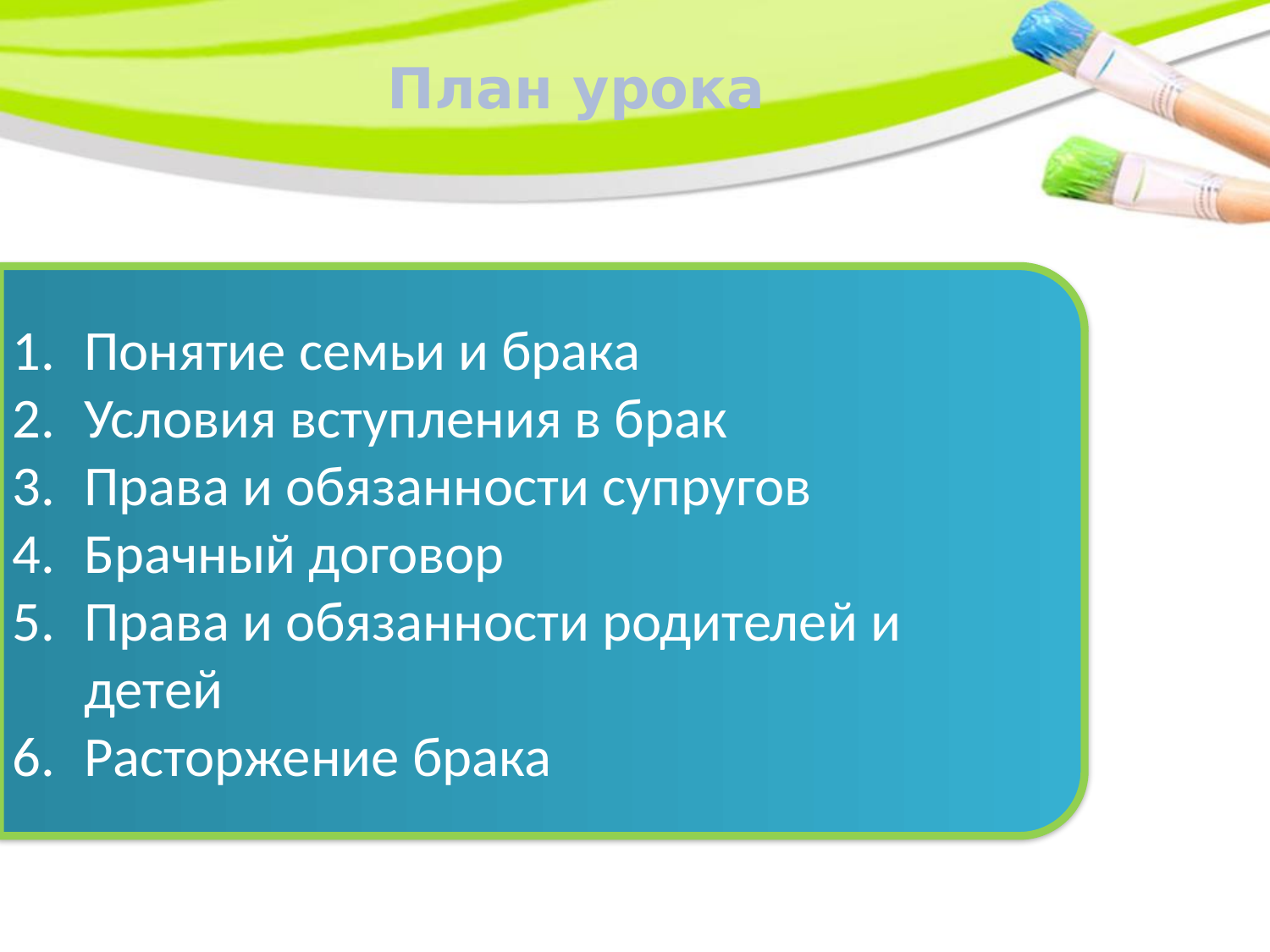

Понятие семьи и брака
Условия вступления в брак
Права и обязанности супругов
Брачный договор
Права и обязанности родителей и детей
Расторжение брака
План урока